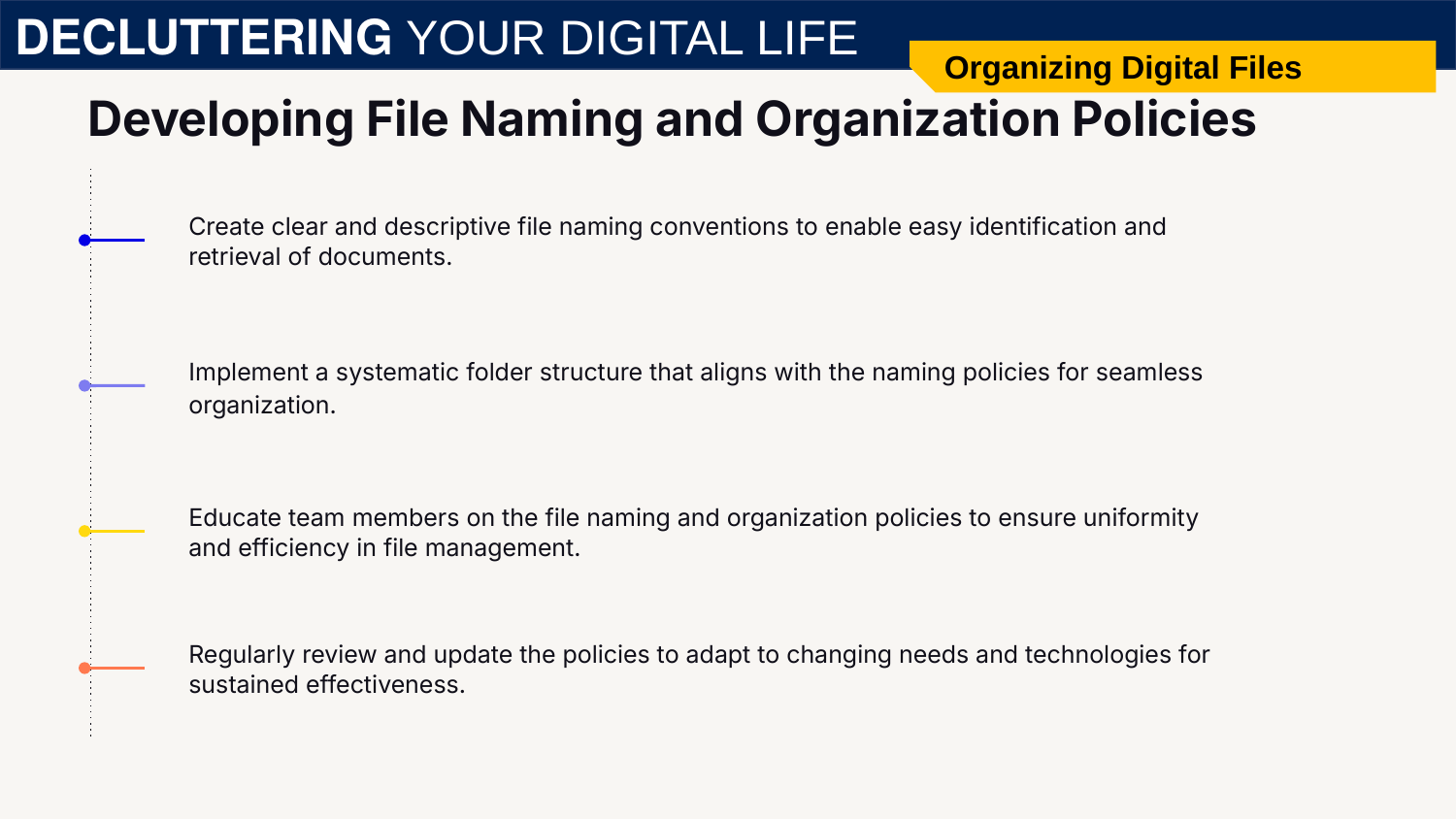

DECLUTTERING YOUR DIGITAL LIFE
Organizing Digital Files

# Developing File Naming and Organization Policies
Create clear and descriptive file naming conventions to enable easy identification and retrieval of documents.
Implement a systematic folder structure that aligns with the naming policies for seamless organization.
Educate team members on the file naming and organization policies to ensure uniformity and efficiency in file management.
Regularly review and update the policies to adapt to changing needs and technologies for sustained effectiveness.